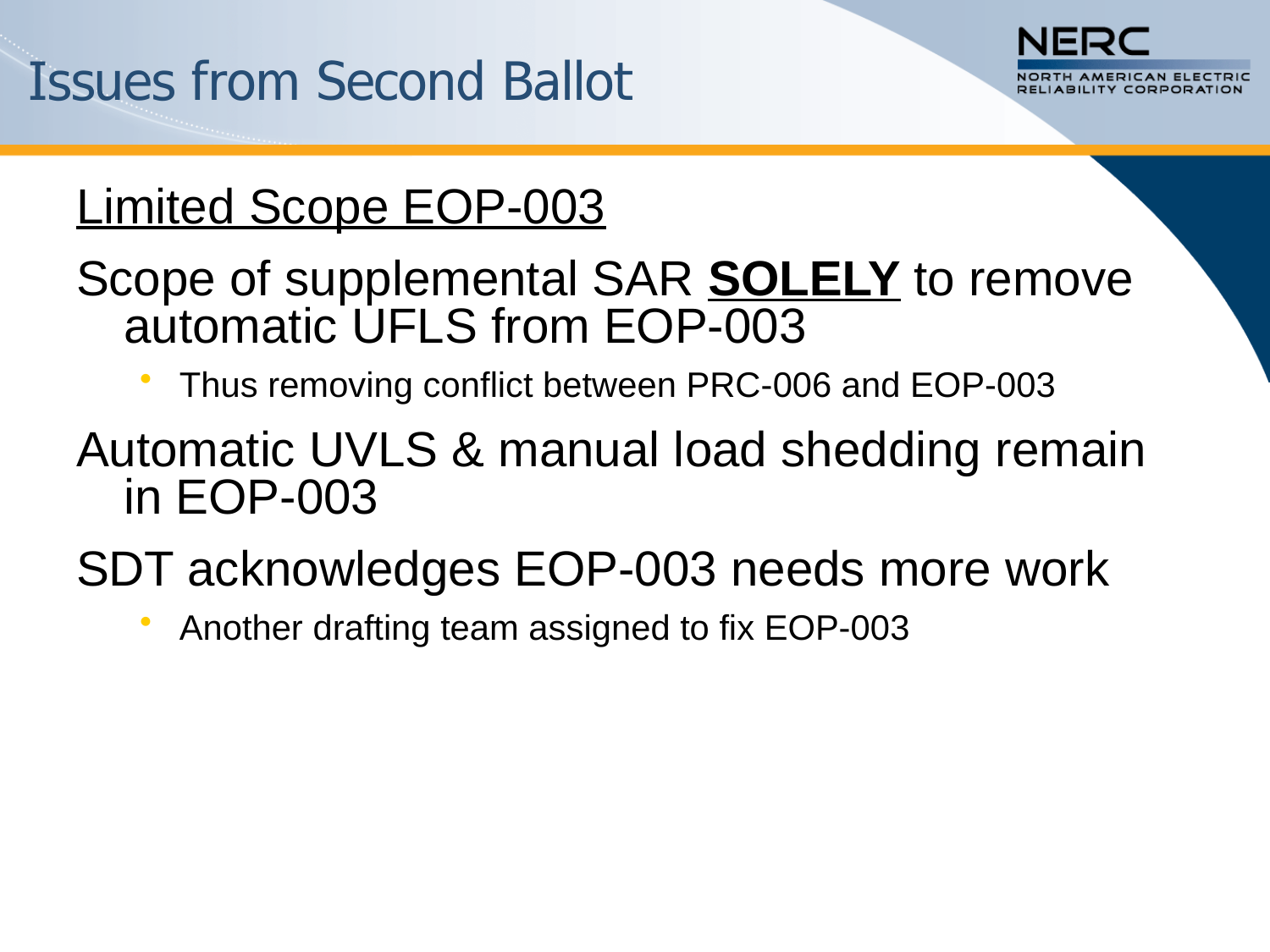

# Issues from Second Ballot
Limited Scope EOP-003
Scope of supplemental SAR SOLELY to remove automatic UFLS from EOP-003
Thus removing conflict between PRC-006 and EOP-003
Automatic UVLS & manual load shedding remain in EOP-003
SDT acknowledges EOP-003 needs more work
Another drafting team assigned to fix EOP-003